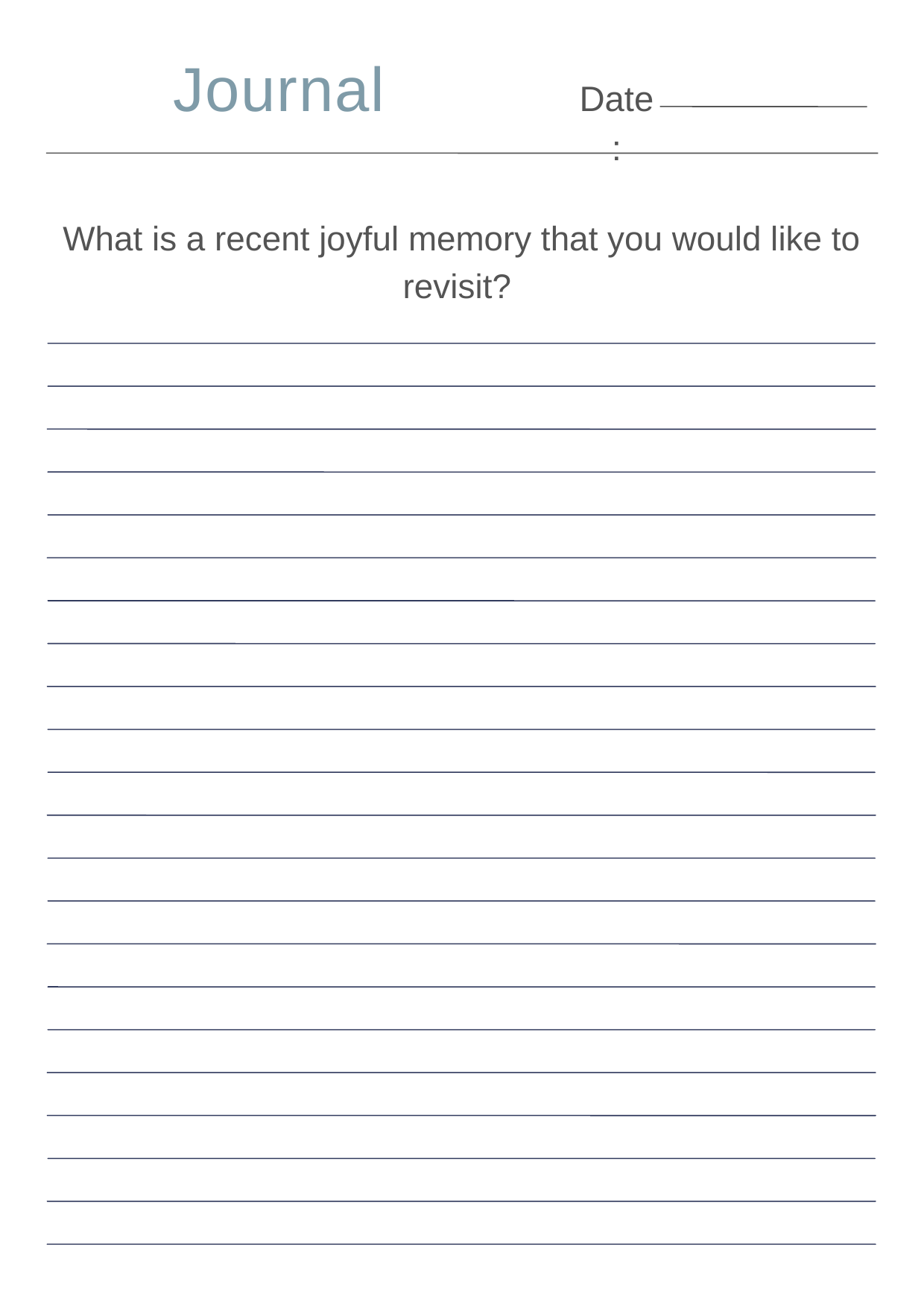

Journal
Date:

What is a recent joyful memory that you would like to revisit?